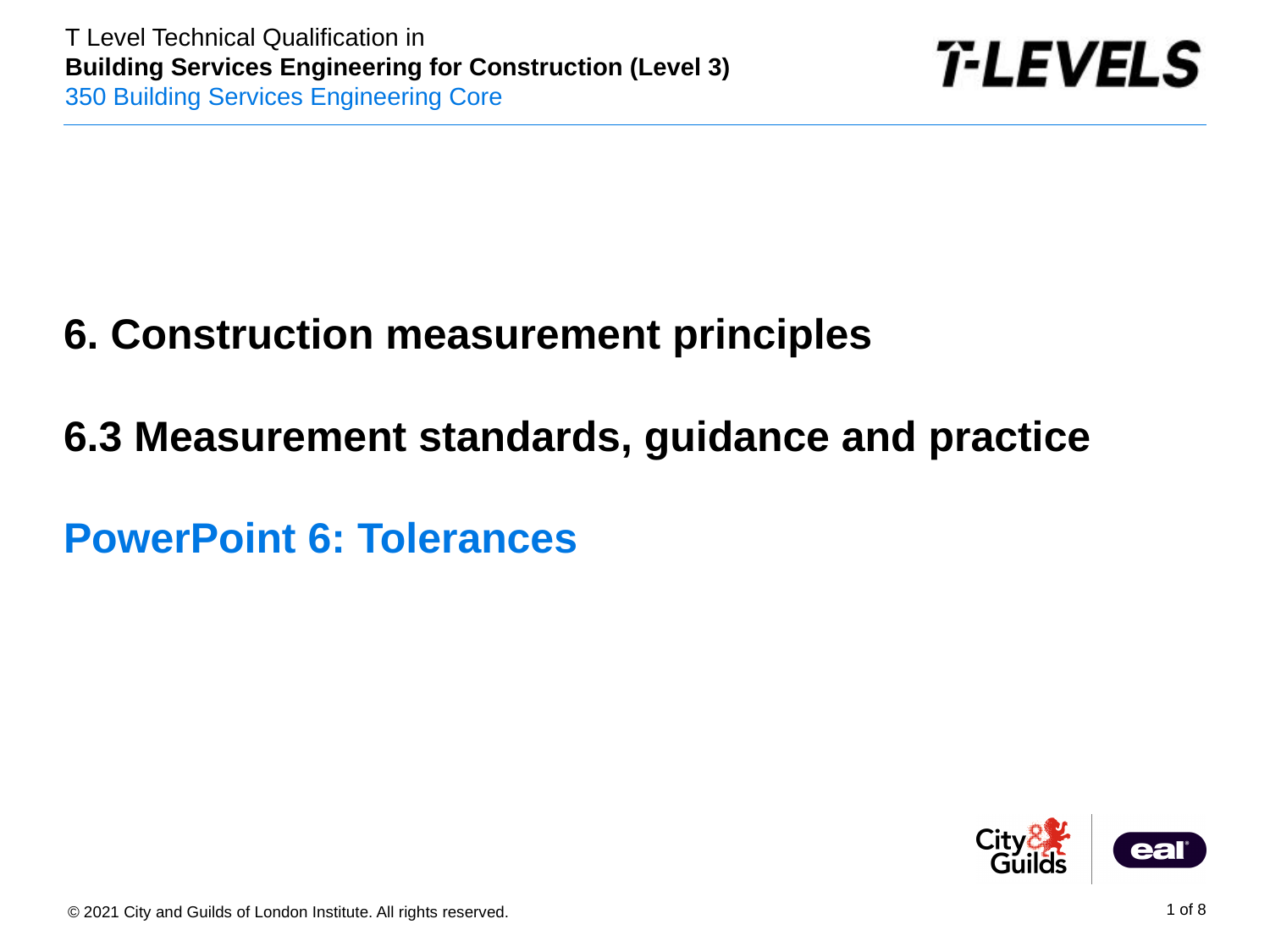

PowerPoint
6. Construction measurement principles
# 6.3 Measurement standards, guidance and practice PowerPoint 6: Tolerances